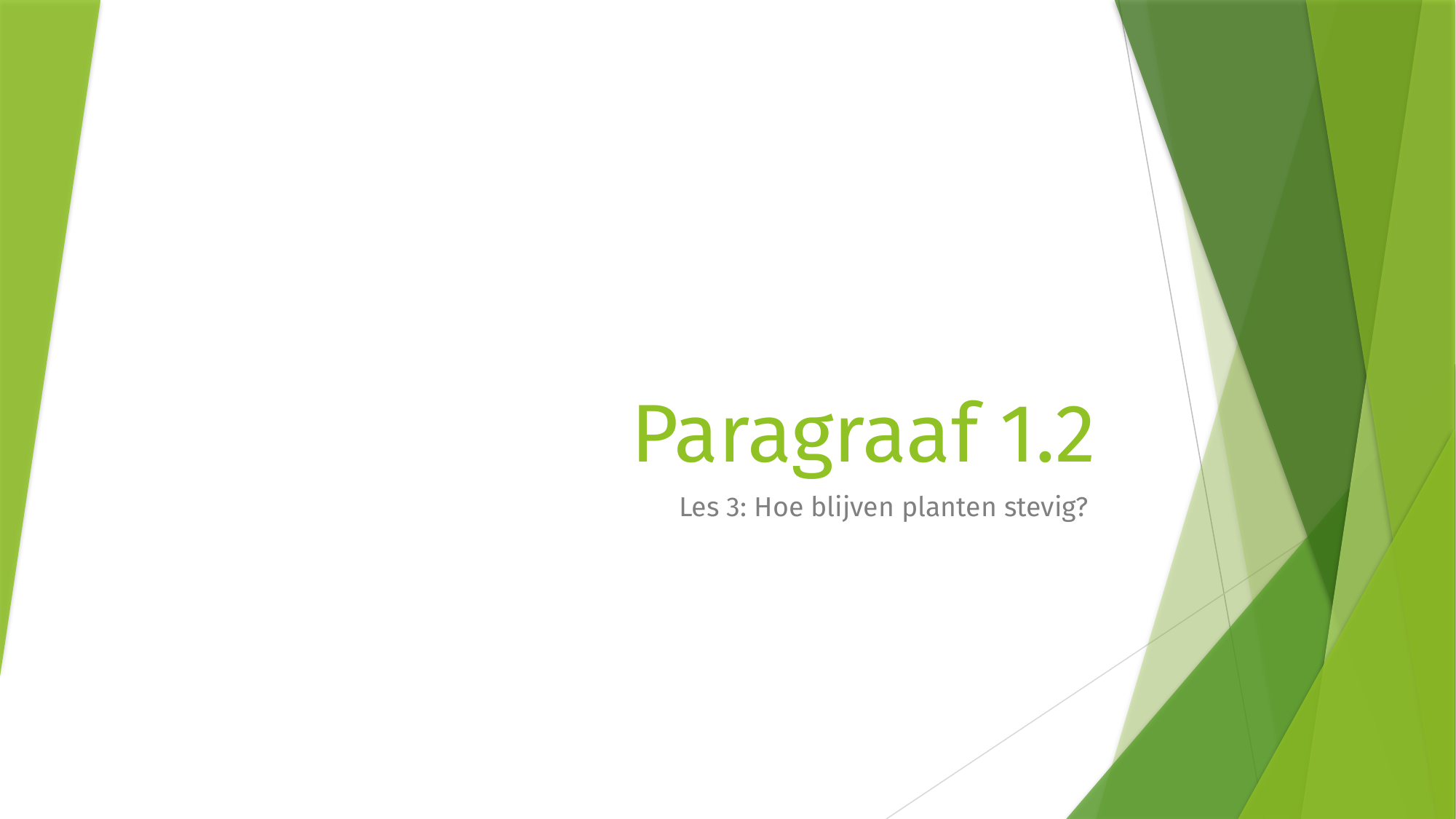

# Paragraaf 1.2
Les 3: Hoe blijven planten stevig?